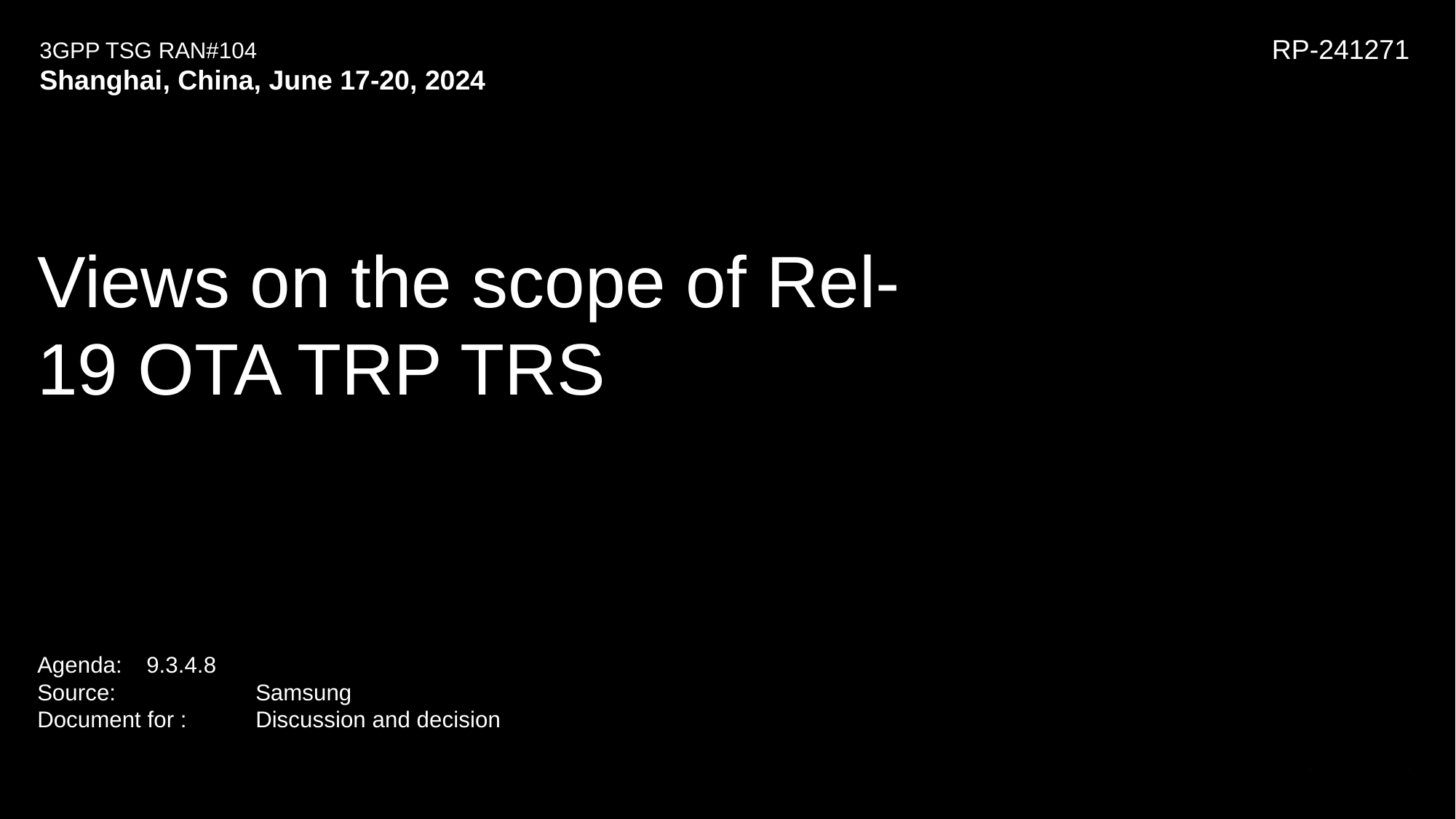

RP-241271
Views on the scope of Rel-19 OTA TRP TRS
Agenda: 	9.3.4.8
Source:		Samsung
Document for : 	Discussion and decision